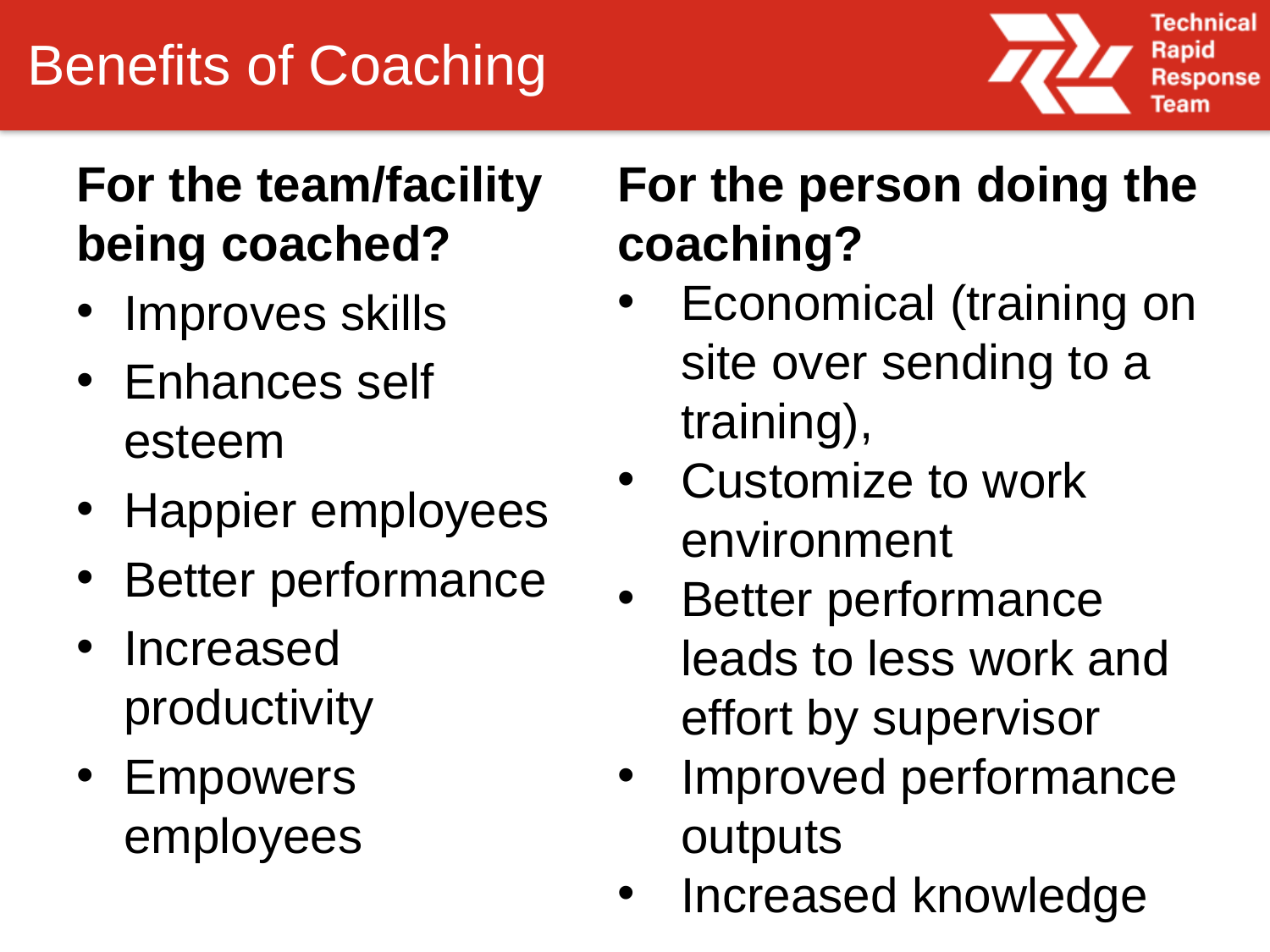

# Benefits of Coaching
For the team/facility being coached?
Improves skills
Enhances self esteem
Happier employees
Better performance
Increased productivity
Empowers employees
For the person doing the coaching?
Economical (training on site over sending to a training),
Customize to work environment
Better performance leads to less work and effort by supervisor
Improved performance outputs
Increased knowledge